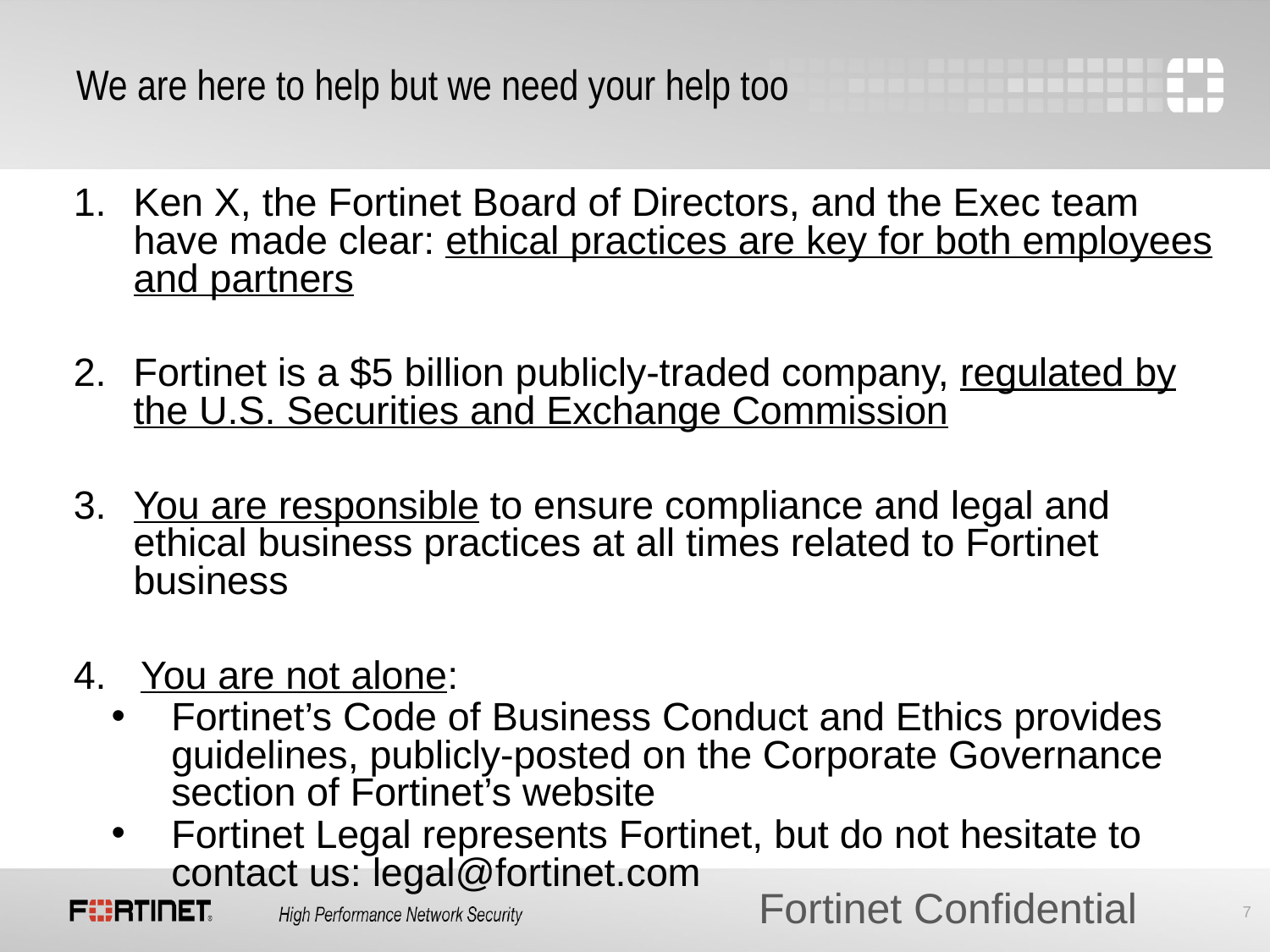

# We are here to help but we need your help too
Ken X, the Fortinet Board of Directors, and the Exec team have made clear: ethical practices are key for both employees and partners

Fortinet is a $5 billion publicly-traded company, regulated by the U.S. Securities and Exchange Commission

You are responsible to ensure compliance and legal and ethical business practices at all times related to Fortinet business

You are not alone:
Fortinet’s Code of Business Conduct and Ethics provides guidelines, publicly-posted on the Corporate Governance section of Fortinet’s website
Fortinet Legal represents Fortinet, but do not hesitate to contact us: legal@fortinet.com

Fortinet Confidential